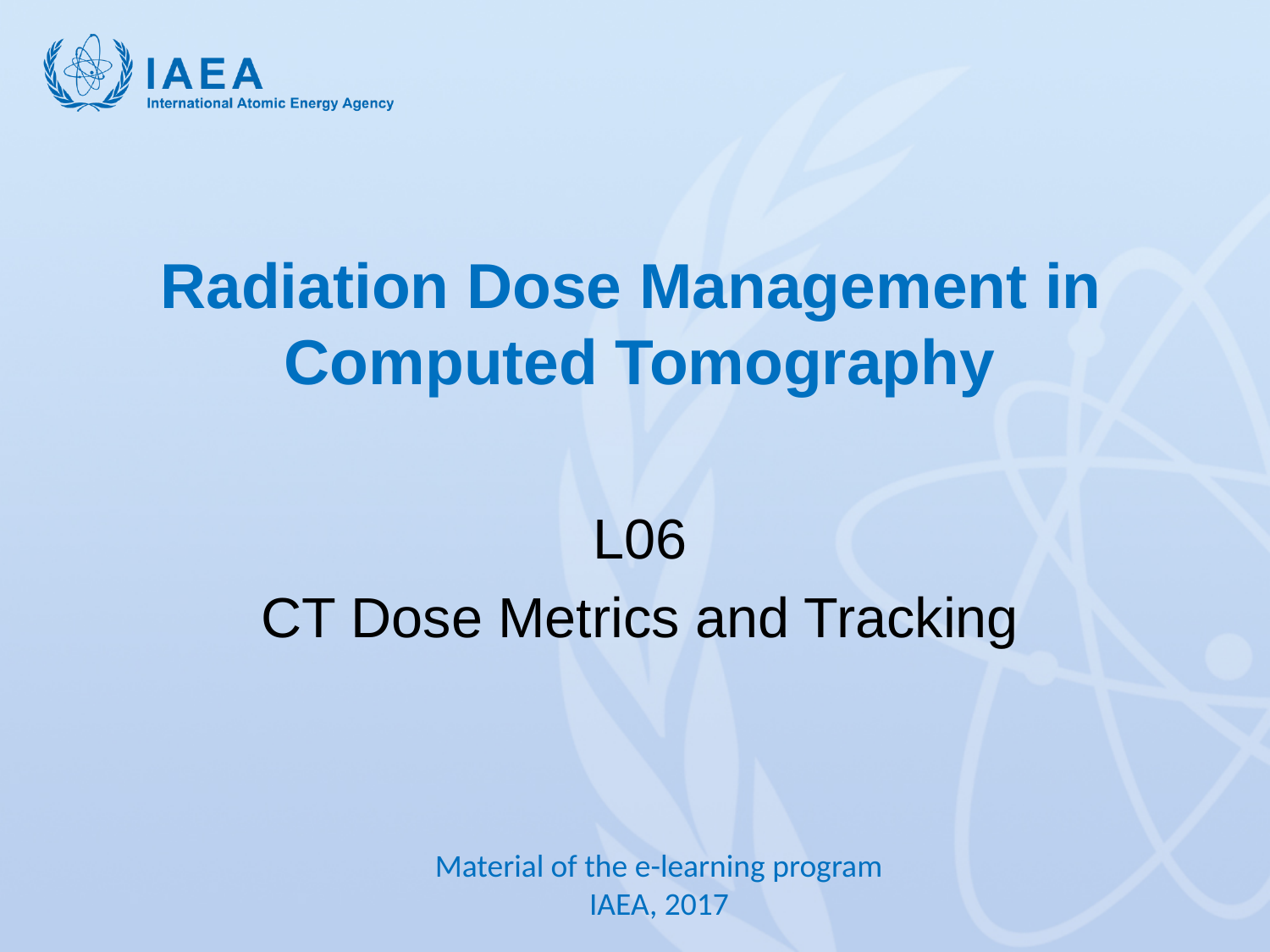

# Radiation Dose Management in Computed Tomography
L06
CT Dose Metrics and Tracking
Material of the e-learning program
IAEA, 2017